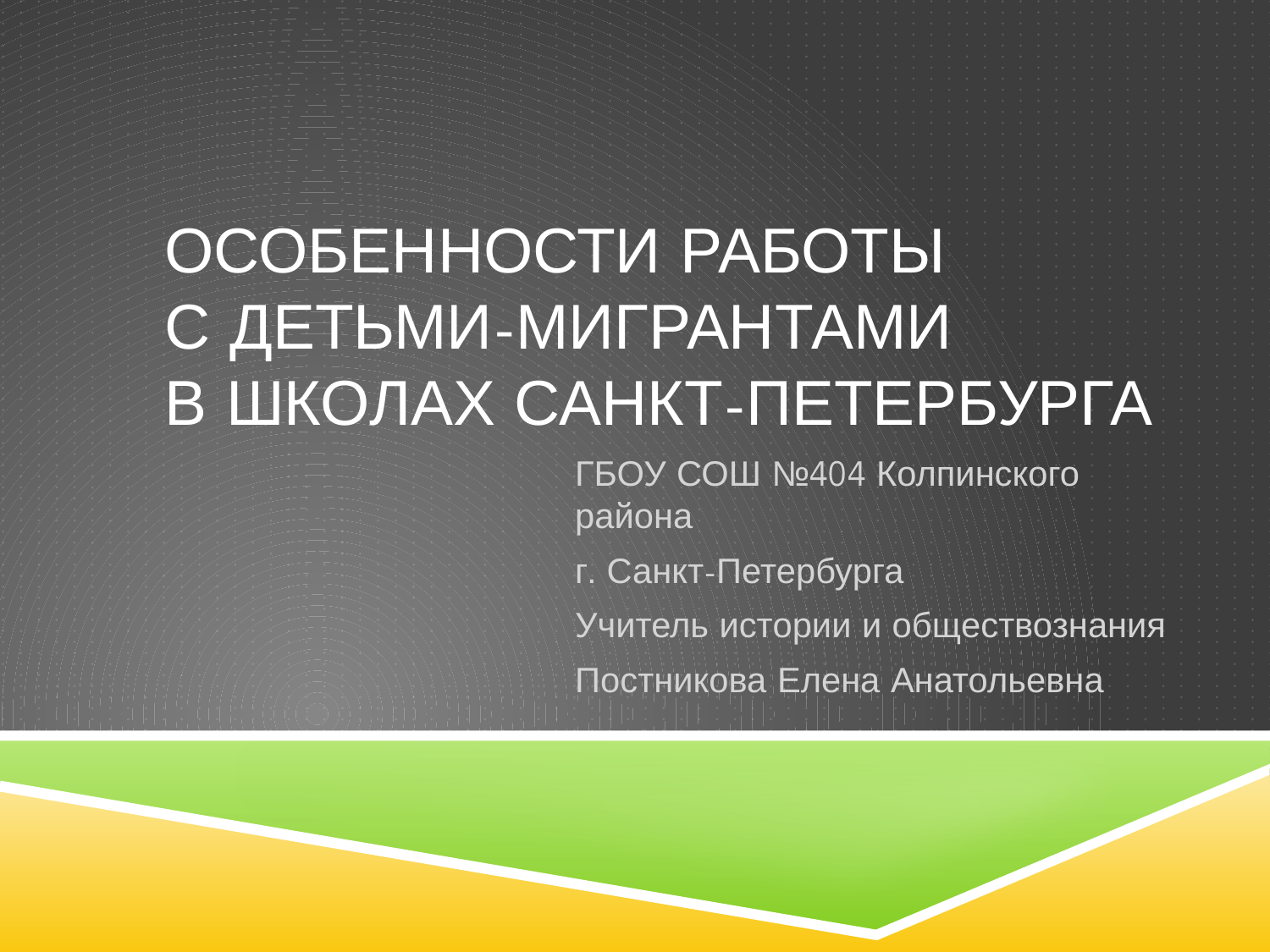

# Особенности работы с детьми-мигрантами в школах санкт-петербурга
ГБОУ СОШ №404 Колпинского района
г. Санкт-Петербурга
Учитель истории и обществознания
Постникова Елена Анатольевна